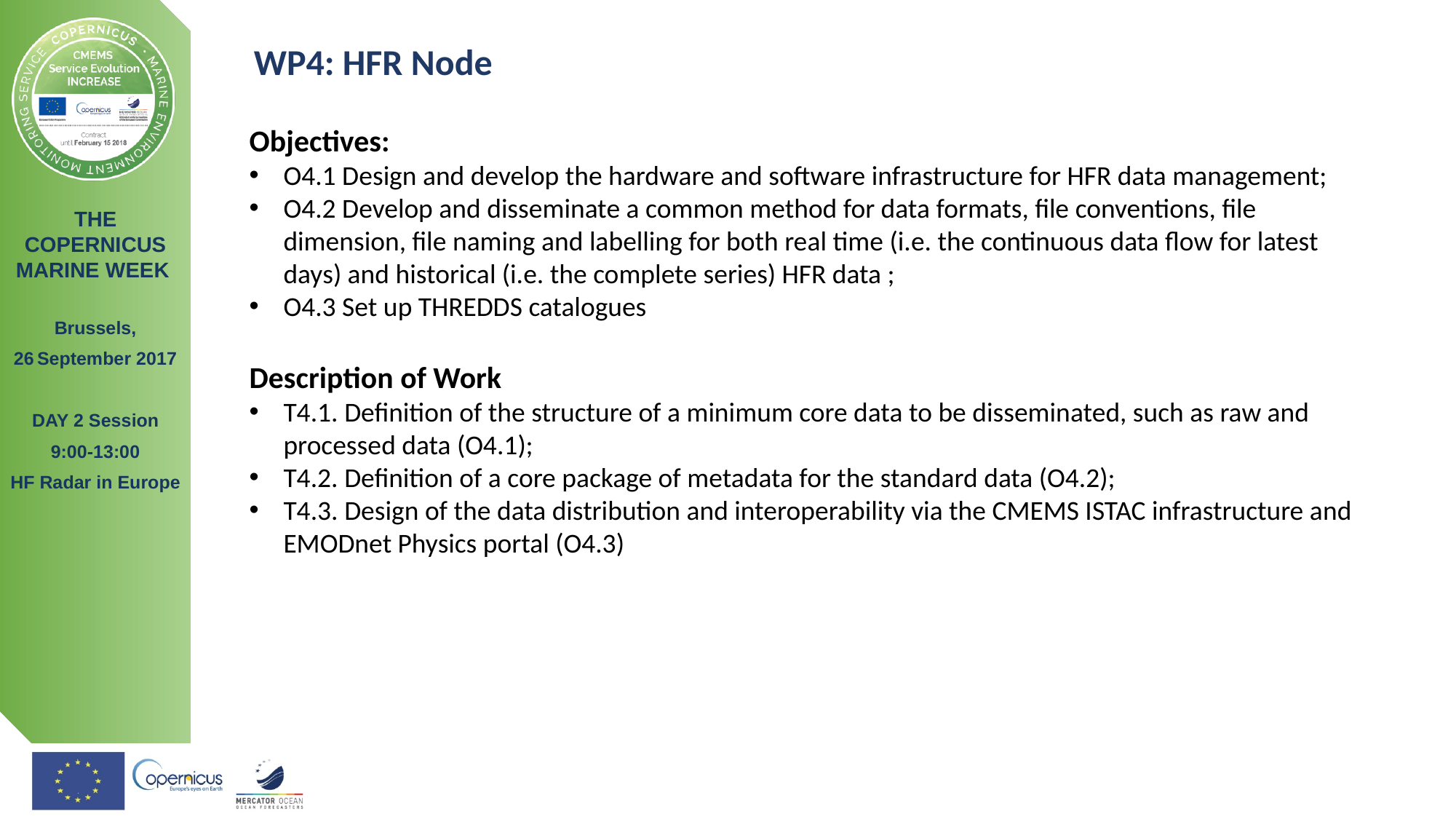

WP4: HFR Node
Objectives:
O4.1 Design and develop the hardware and software infrastructure for HFR data management;
O4.2 Develop and disseminate a common method for data formats, file conventions, file dimension, file naming and labelling for both real time (i.e. the continuous data flow for latest days) and historical (i.e. the complete series) HFR data ;
O4.3 Set up THREDDS catalogues

Description of Work
T4.1. Definition of the structure of a minimum core data to be disseminated, such as raw and processed data (O4.1);
T4.2. Definition of a core package of metadata for the standard data (O4.2);
T4.3. Design of the data distribution and interoperability via the CMEMS ISTAC infrastructure and EMODnet Physics portal (O4.3)